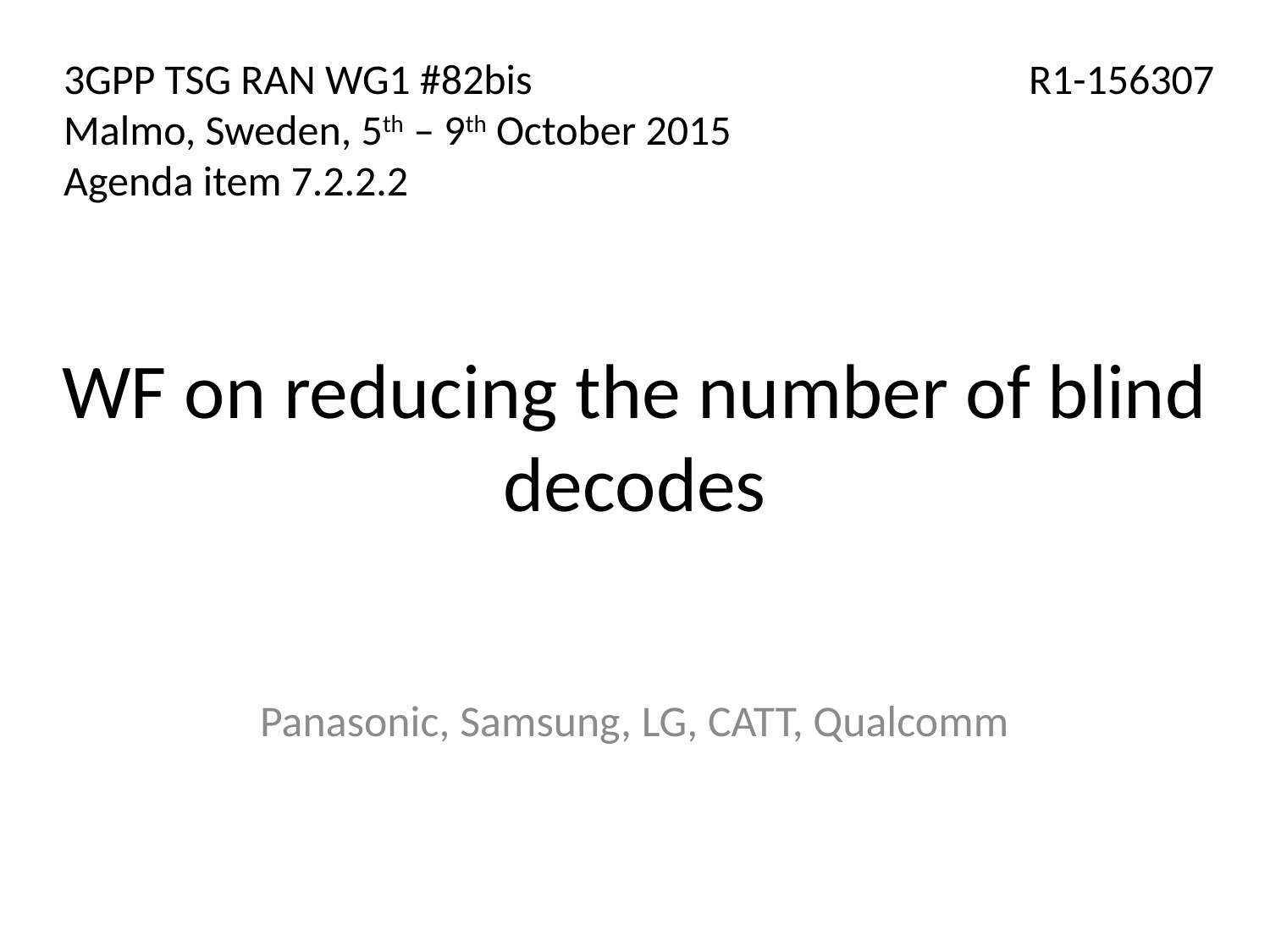

3GPP TSG RAN WG1 #82bis
Malmo, Sweden, 5th – 9th October 2015
Agenda item 7.2.2.2
R1-156307
# WF on reducing the number of blind decodes
Panasonic, Samsung, LG, CATT, Qualcomm